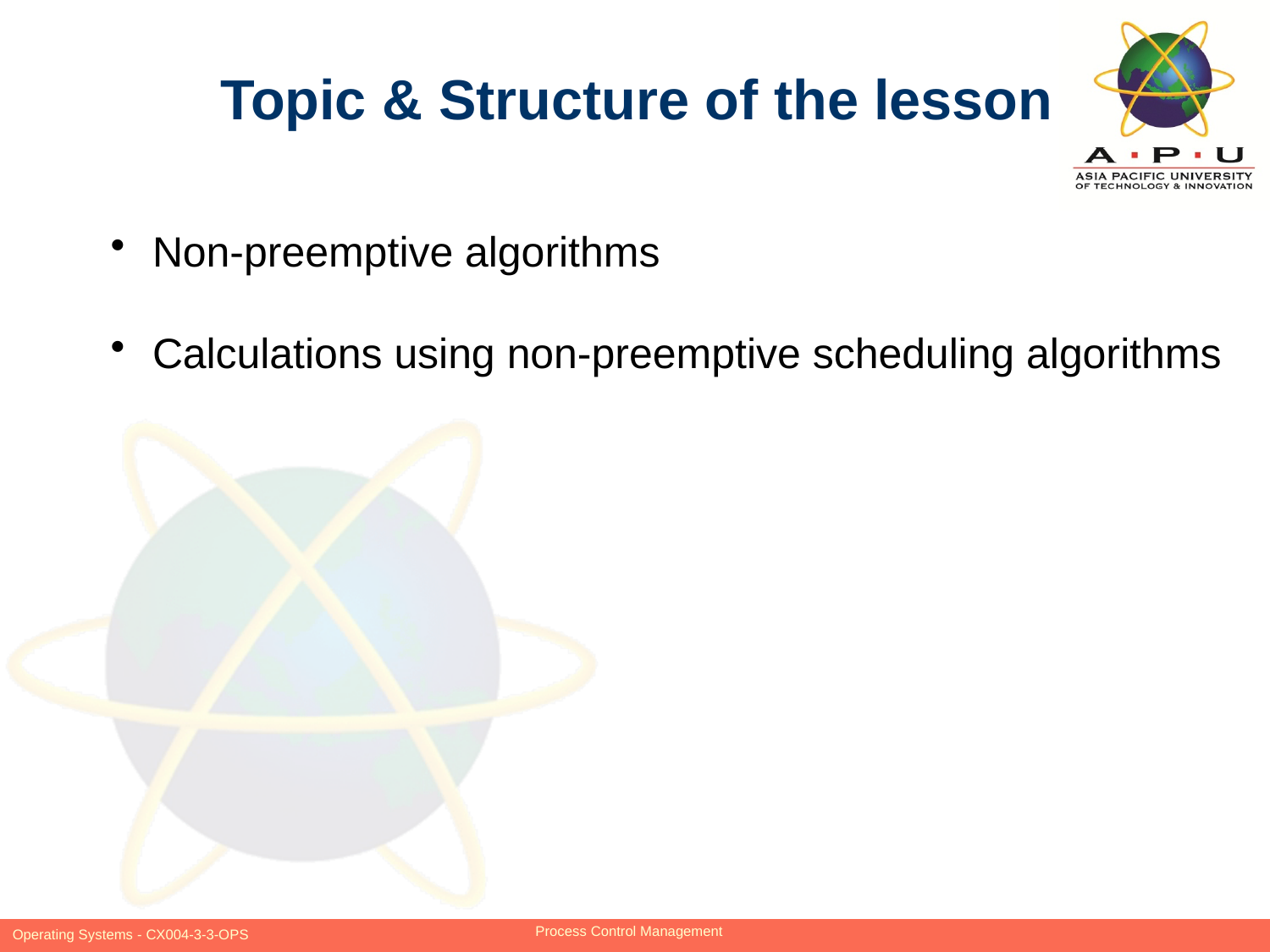

Topic & Structure of the lesson
 Non-preemptive algorithms

 Calculations using non-preemptive scheduling algorithms

Slide 2 of 18